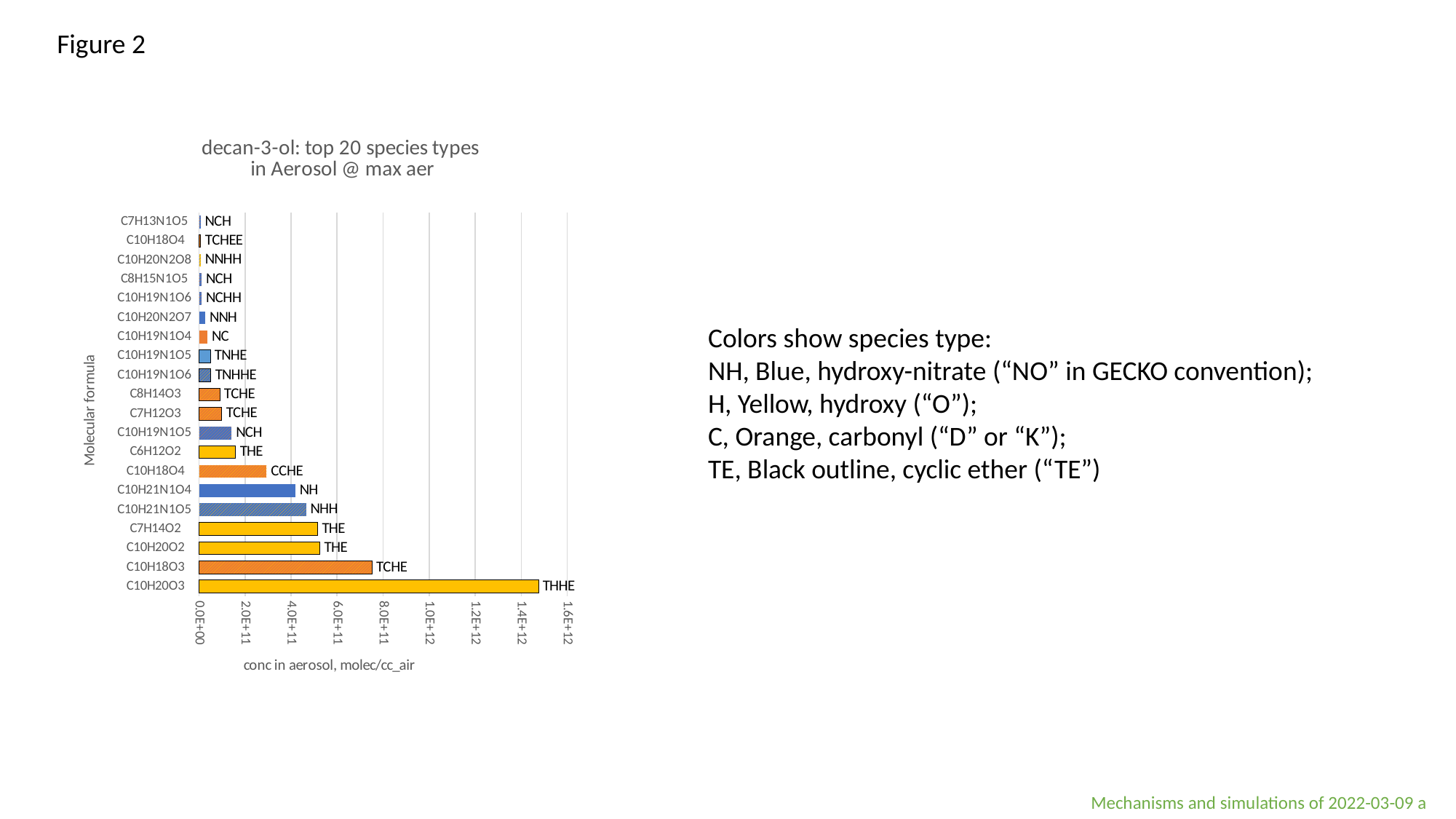

Figure 2

### Chart: decan-3-ol: top 20 species types
in Aerosol @ max aer

| Category |  |
|---|---|
| C10H20O3    | 1474951010000.0 |
| C10H18O3    | 751522914000.0 |
| C10H20O2    | 525368004124.32 |
| C7H14O2     | 515625011947.2 |
| C10H21N1O5  | 465416090000.0 |
| C10H21N1O4  | 418687000000.0 |
| C10H18O4    | 293756427600.0 |
| C6H12O2     | 159249158738.3 |
| C10H19N1O5  | 141801729095.1 |
| C7H12O3     | 99300509080.0 |
| C8H14O3     | 90208748000.0 |
| C10H19N1O6  | 51928761028.2 |
| C10H19N1O5  | 49291844900.0 |
| C10H19N1O4  | 36885679000.0 |
| C10H20N2O7  | 27748560000.0 |
| C10H19N1O6  | 11884202536.83945 |
| C8H15N1O5   | 11658355300.0 |
| C10H20N2O8  | 7961961620.0 |
| C10H18O4    | 7723350000.0 |
| C7H13N1O5   | 7164624175.38 |
Colors show species type:
NH, Blue, hydroxy-nitrate (“NO” in GECKO convention);
H, Yellow, hydroxy (“O”);
C, Orange, carbonyl (“D” or “K”);
TE, Black outline, cyclic ether (“TE”)
Mechanisms and simulations of 2022-03-09 a